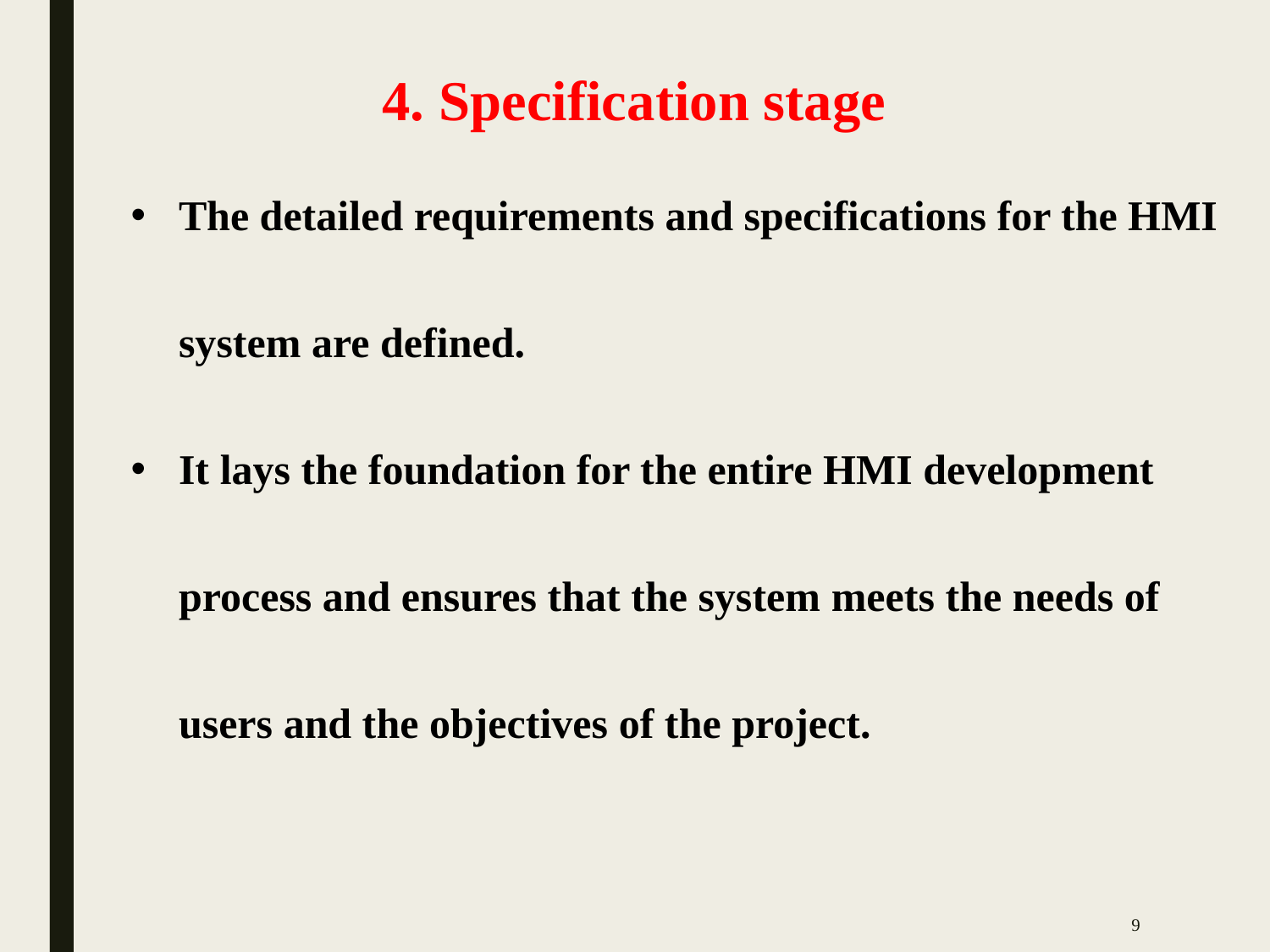

# 4. Specification stage
The detailed requirements and specifications for the HMI system are defined.
It lays the foundation for the entire HMI development process and ensures that the system meets the needs of users and the objectives of the project.
9